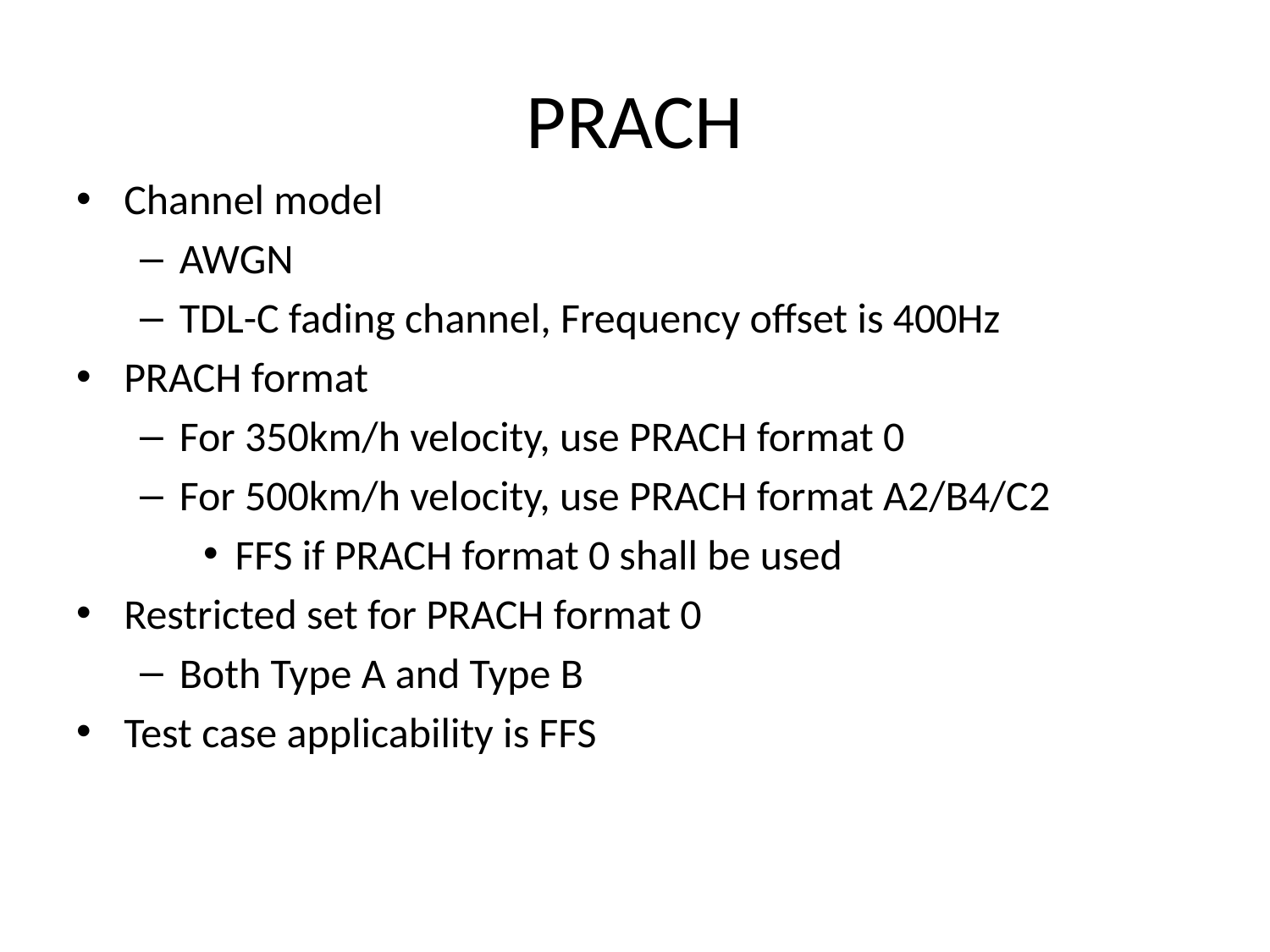

# PRACH
Channel model
AWGN
TDL-C fading channel, Frequency offset is 400Hz
PRACH format
For 350km/h velocity, use PRACH format 0
For 500km/h velocity, use PRACH format A2/B4/C2
FFS if PRACH format 0 shall be used
Restricted set for PRACH format 0
Both Type A and Type B
Test case applicability is FFS